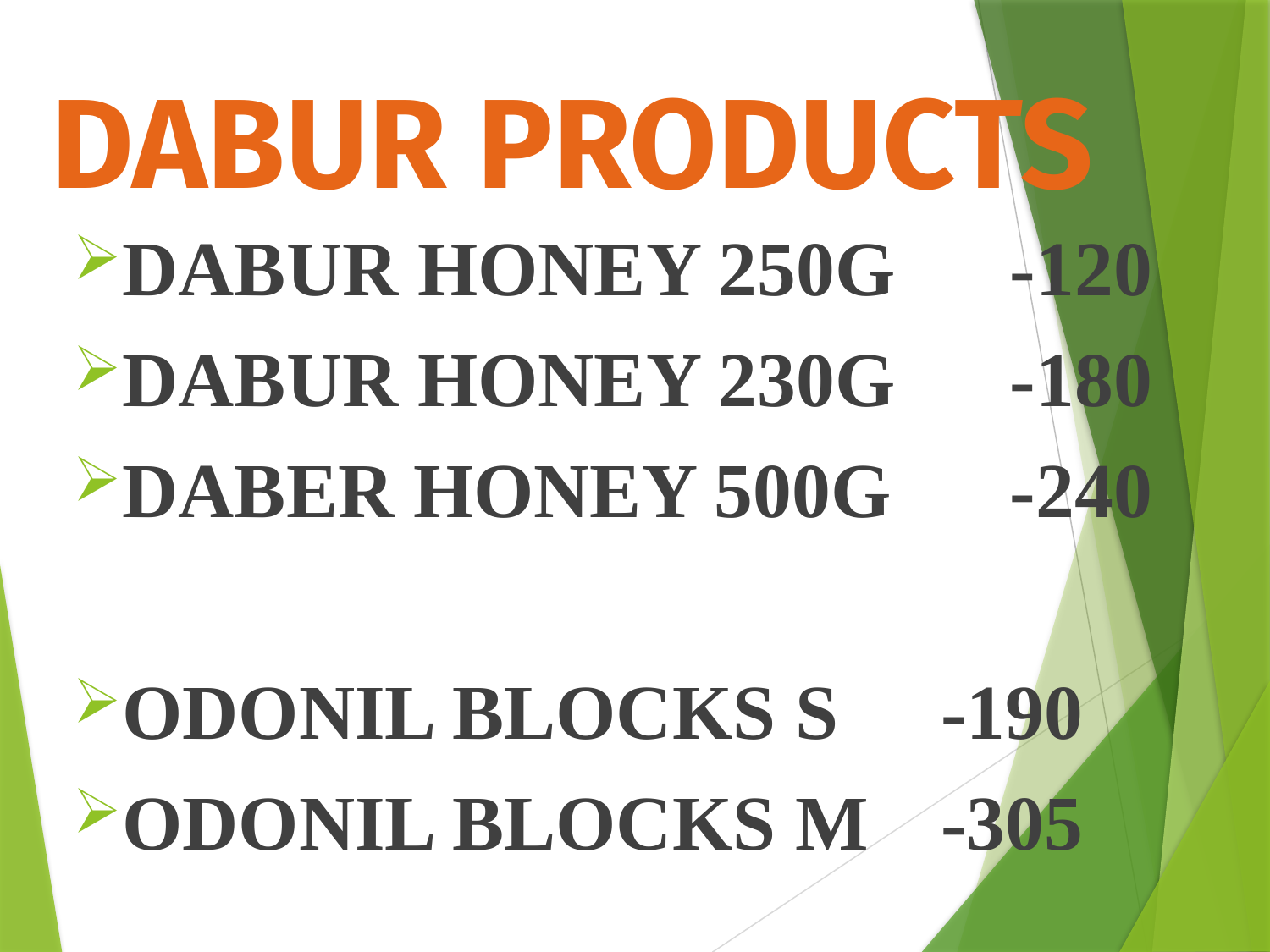

# DABUR PRODUCTS
DABUR HONEY 250G 	-120
DABUR HONEY 230G 	-180
DABER HONEY 500G 	-240

ODONIL BLOCKS S	   -190
ODONIL BLOCKS M	   -305